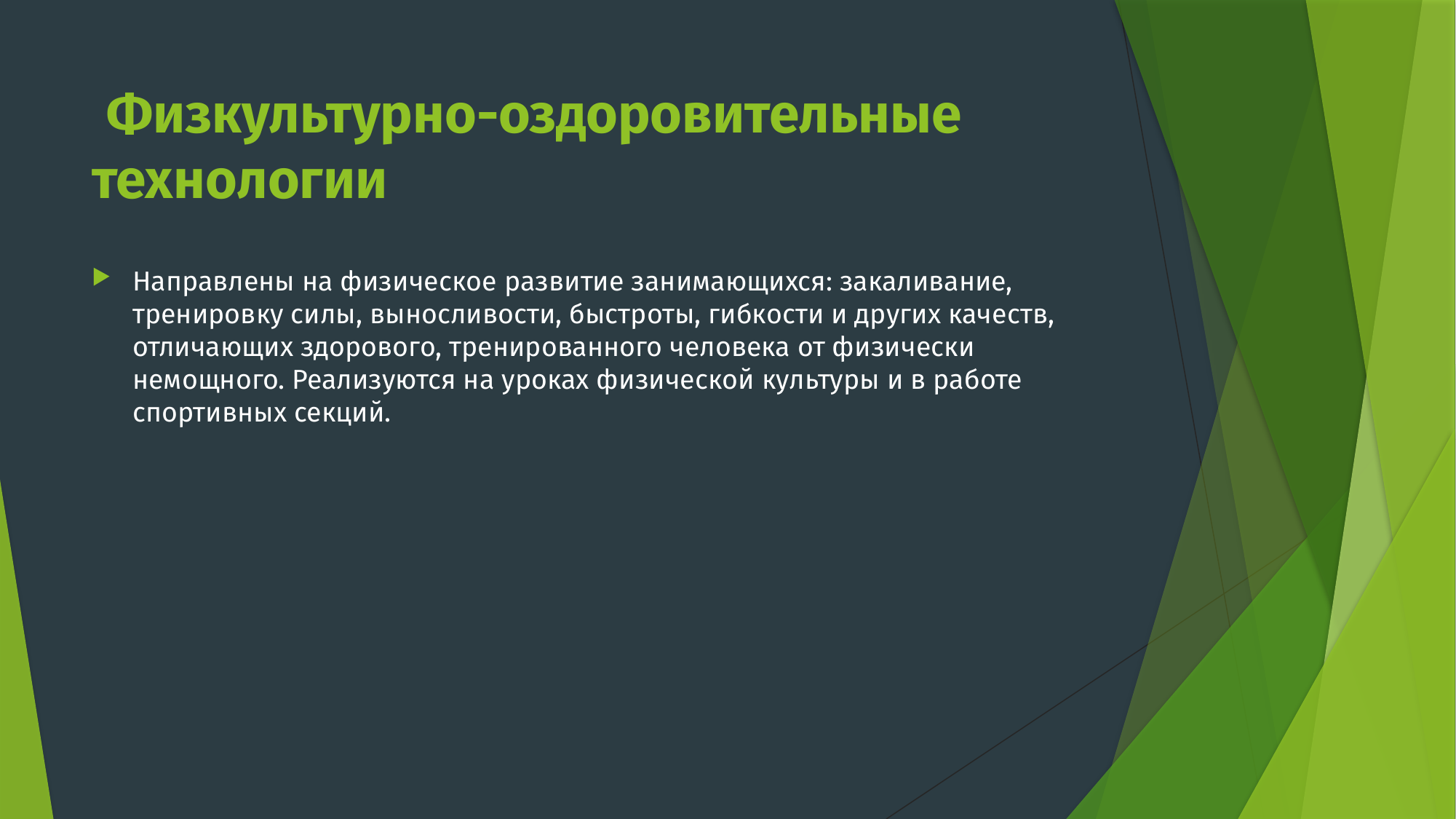

# Физкультурно-оздоровительные технологии
Направлены на физическое развитие занимающихся: закаливание, тренировку силы, выносливости, быстроты, гибкости и других качеств, отличающих здорового, тренированного человека от физически немощного. Реализуются на уроках физической культуры и в работе спортивных секций.